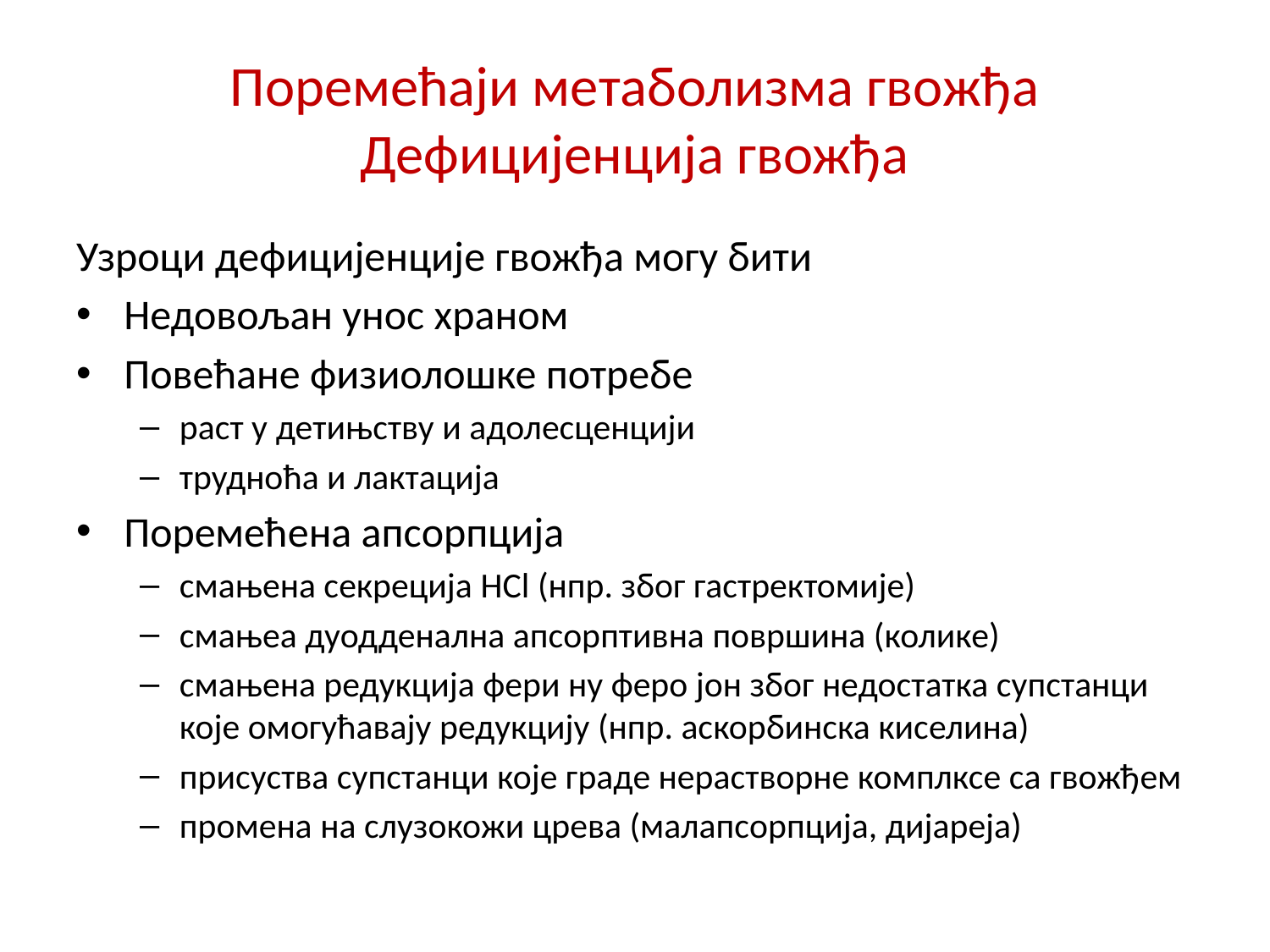

# Поремећаји метаболизма гвожђа Дефицијенција гвожђа
Узроци дефицијенције гвожђа могу бити
Недовољан унос храном
Повећане физиолошке потребе
раст у детињству и адолесценцији
трудноћа и лактација
Поремећена апсорпција
смањена секреција HCl (нпр. због гастректомије)
смањеа дуодденална апсорптивна површина (колике)
смањена редукција фери ну феро јон због недостатка супстанци које омогућавају редукцију (нпр. аскорбинска киселина)
присуства супстанци које граде нерастворне комплксе са гвожђем
промена на слузокожи црева (малапсорпција, дијареја)